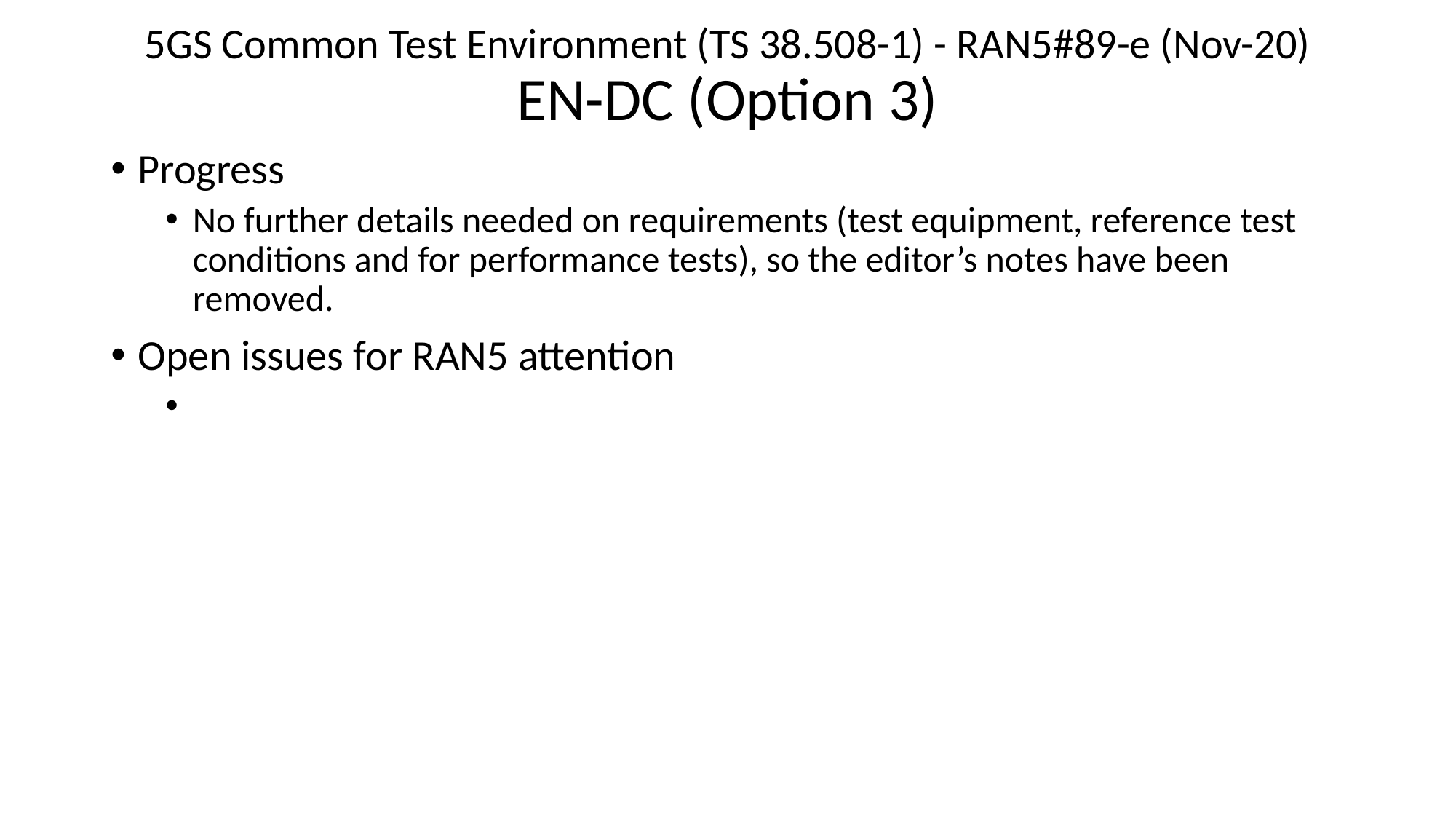

# 5GS Common Test Environment (TS 38.508-1) - RAN5#89-e (Nov-20) EN-DC (Option 3)
Progress
No further details needed on requirements (test equipment, reference test conditions and for performance tests), so the editor’s notes have been removed.
Open issues for RAN5 attention